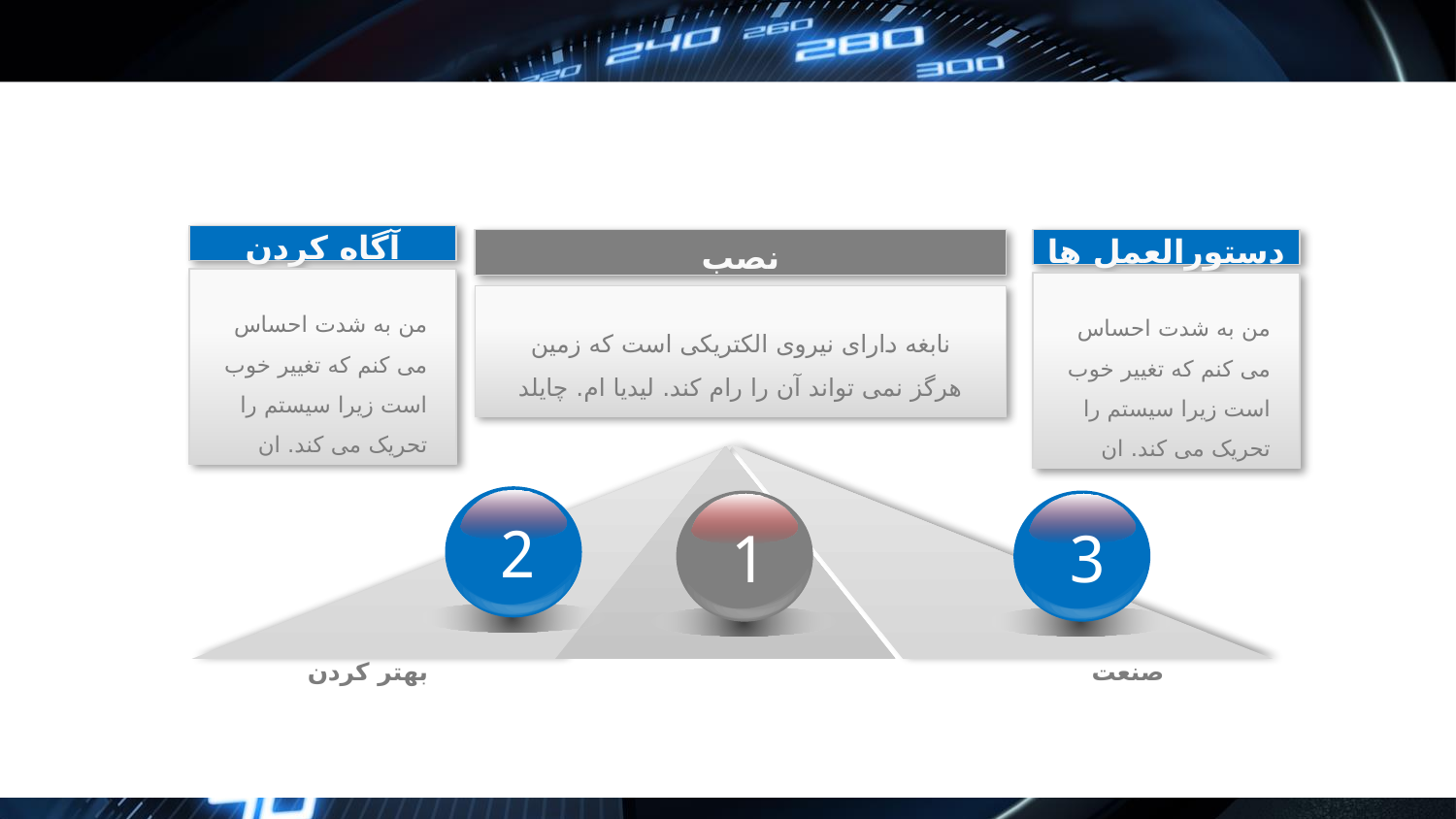

#
آگاه کردن
نصب
دستورالعمل ها
من به شدت احساس می کنم که تغییر خوب است زیرا سیستم را تحریک می کند. ان
من به شدت احساس می کنم که تغییر خوب است زیرا سیستم را تحریک می کند. ان
نابغه دارای نیروی الکتریکی است که زمین هرگز نمی تواند آن را رام کند. لیدیا ام. چایلد

بهتر کردن
صنعت

Increase

2

1

3